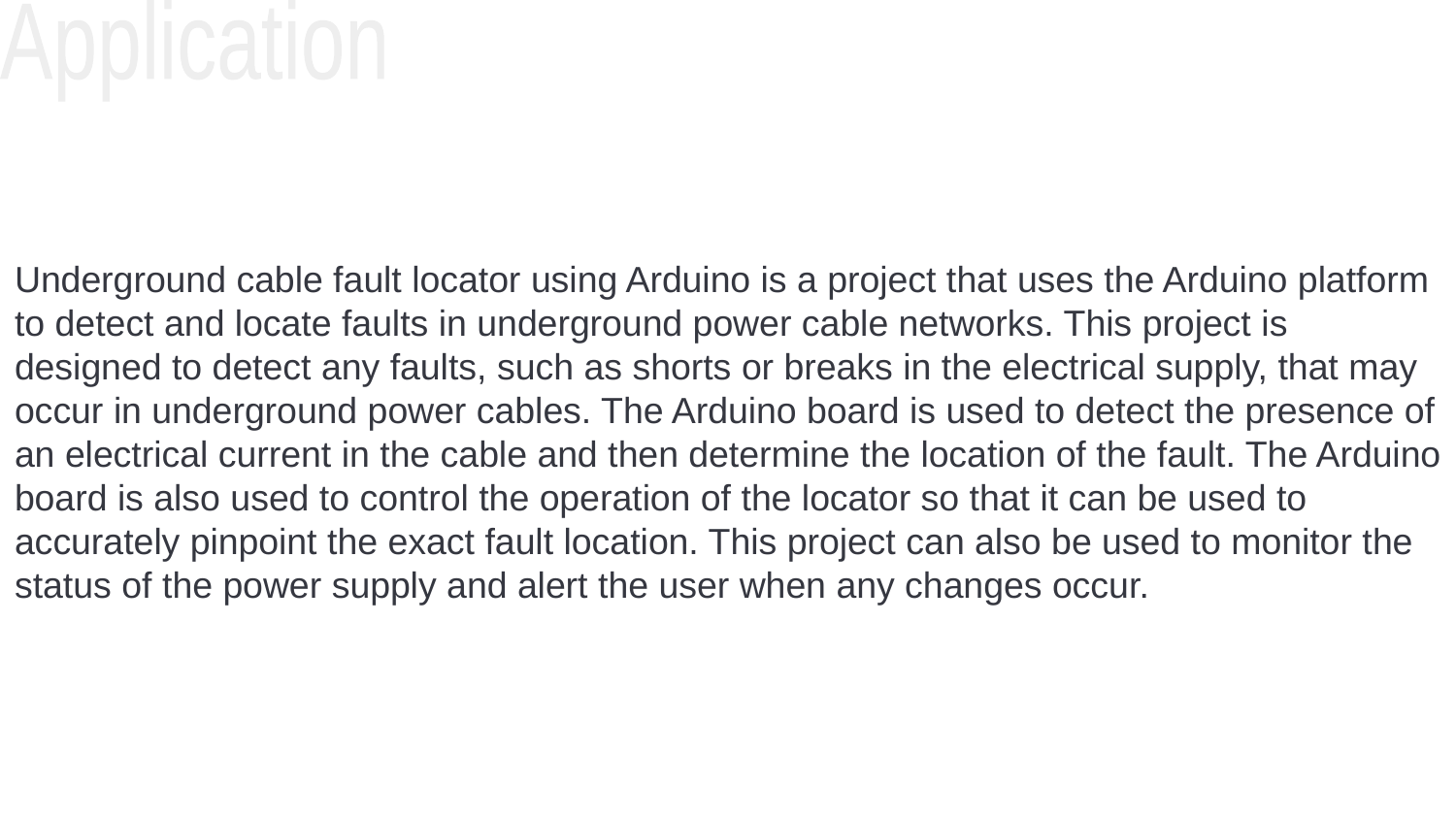

Application

Underground cable fault locator using Arduino is a project that uses the Arduino platform to detect and locate faults in underground power cable networks. This project is designed to detect any faults, such as shorts or breaks in the electrical supply, that may occur in underground power cables. The Arduino board is used to detect the presence of an electrical current in the cable and then determine the location of the fault. The Arduino board is also used to control the operation of the locator so that it can be used to accurately pinpoint the exact fault location. This project can also be used to monitor the status of the power supply and alert the user when any changes occur.